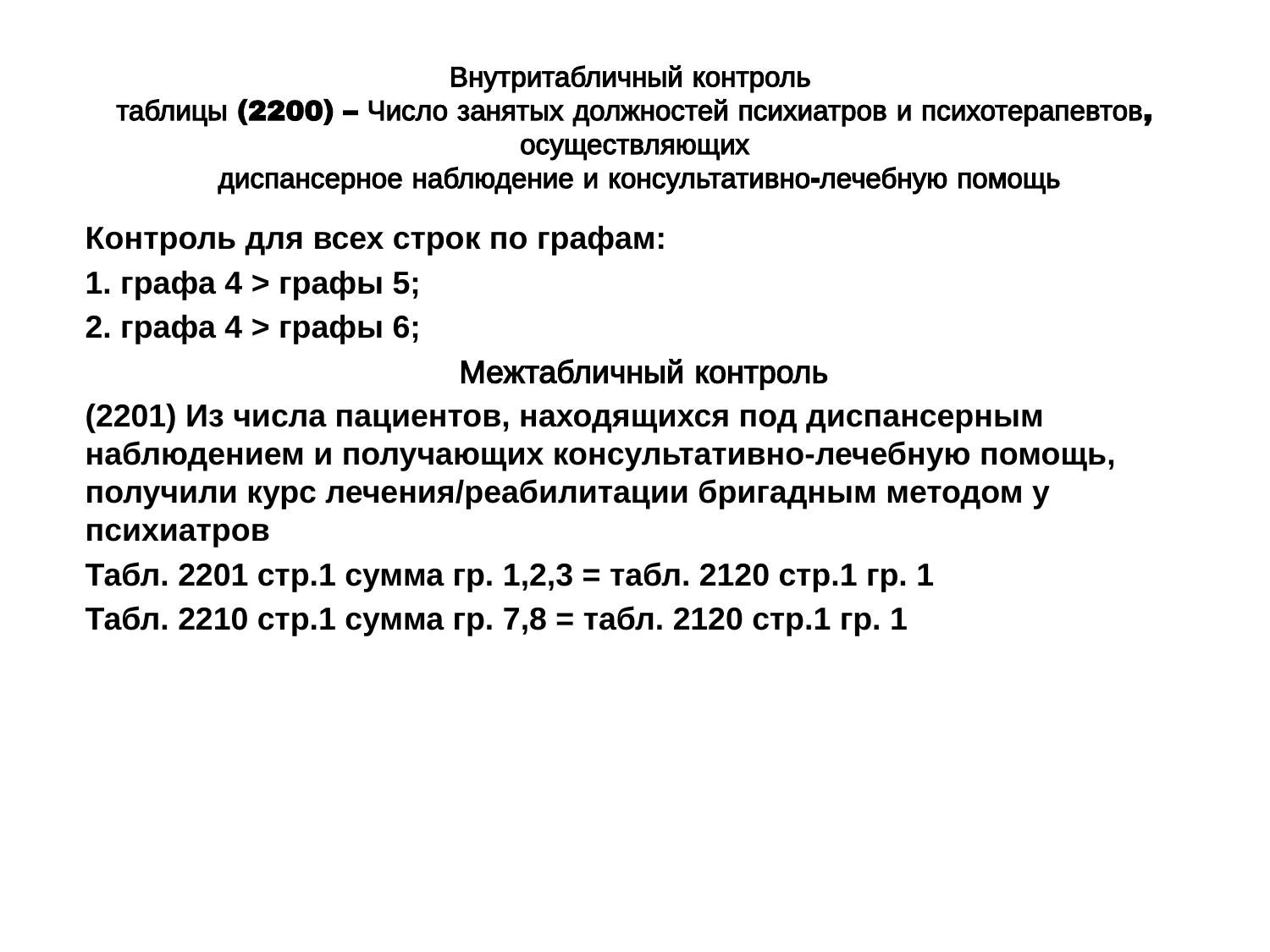

# Внутритабличный контроль таблицы (2200) – Число занятых должностей психиатров и психотерапевтов, осуществляющих диспансерное наблюдение и консультативно-лечебную помощь
Контроль для всех строк по графам:
1. графа 4 > графы 5;
2. графа 4 > графы 6;
Межтабличный контроль
(2201) Из числа пациентов, находящихся под диспансерным наблюдением и получающих консультативно-лечебную помощь, получили курс лечения/реабилитации бригадным методом у психиатров
Табл. 2201 стр.1 сумма гр. 1,2,3 = табл. 2120 стр.1 гр. 1
Табл. 2210 стр.1 сумма гр. 7,8 = табл. 2120 стр.1 гр. 1